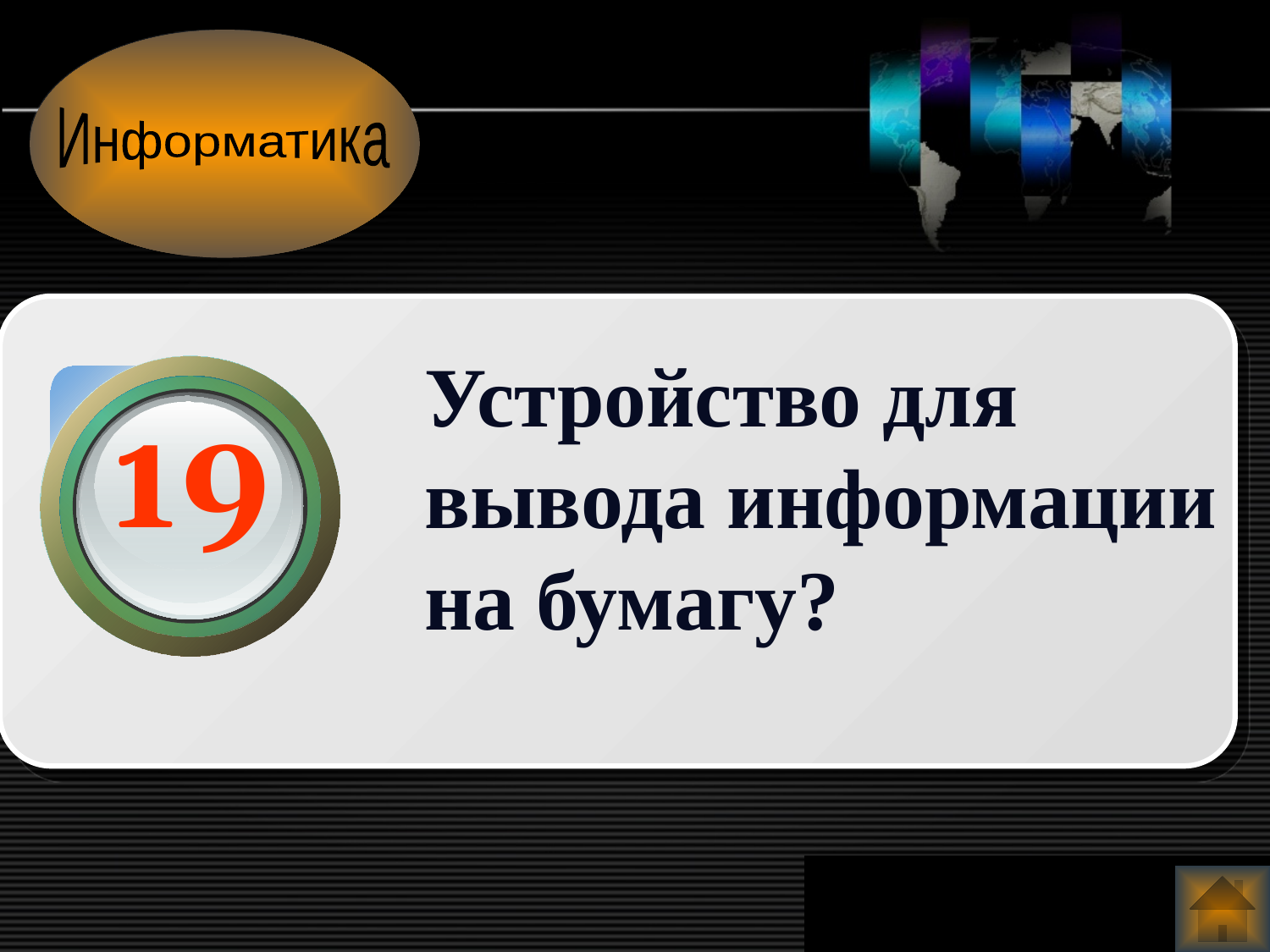

Информатика

Устройство для вывода информации на бумагу?

19

www.themegallery.com